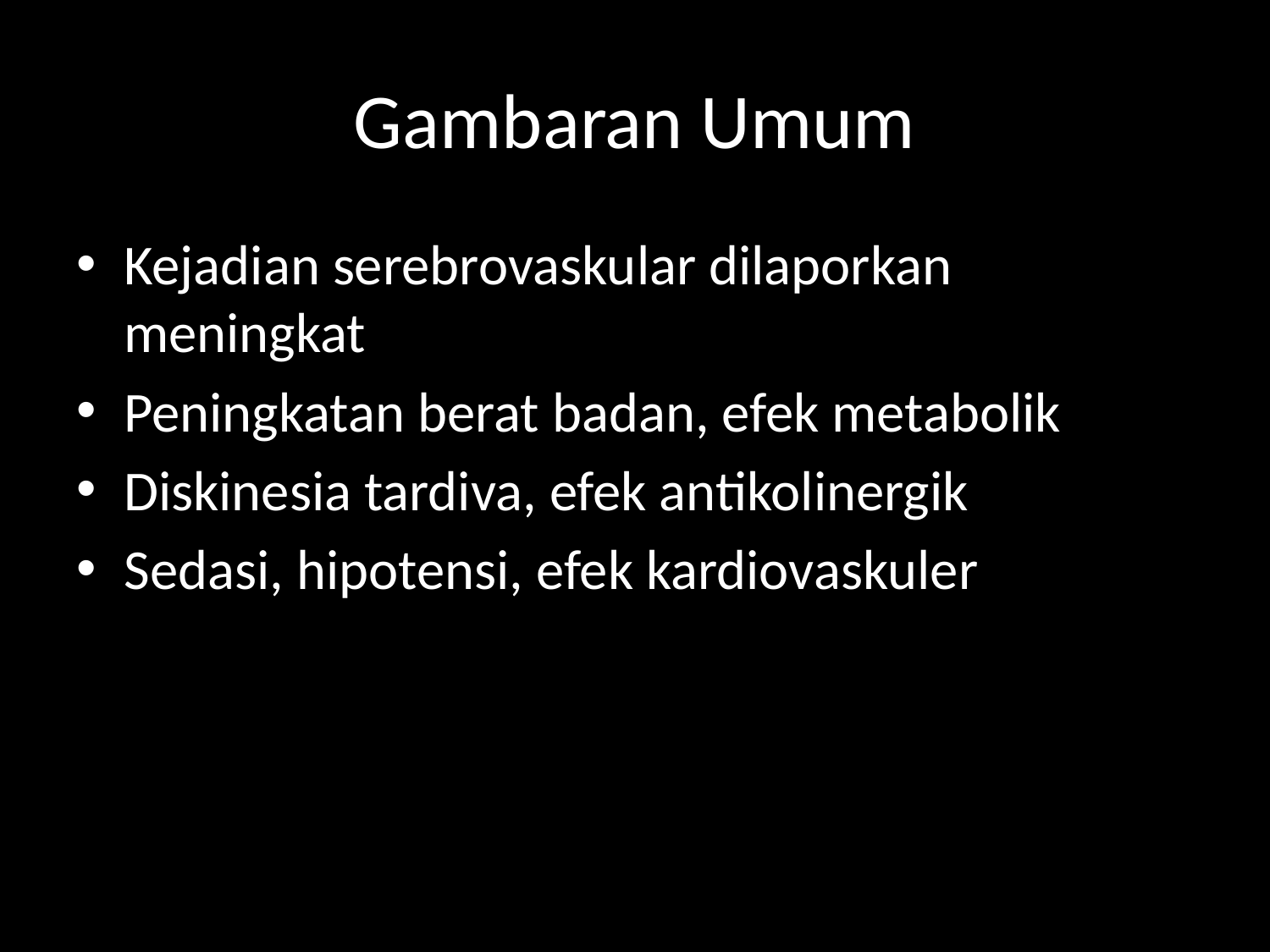

# Gambaran Umum
Kejadian serebrovaskular dilaporkan meningkat
Peningkatan berat badan, efek metabolik
Diskinesia tardiva, efek antikolinergik
Sedasi, hipotensi, efek kardiovaskuler